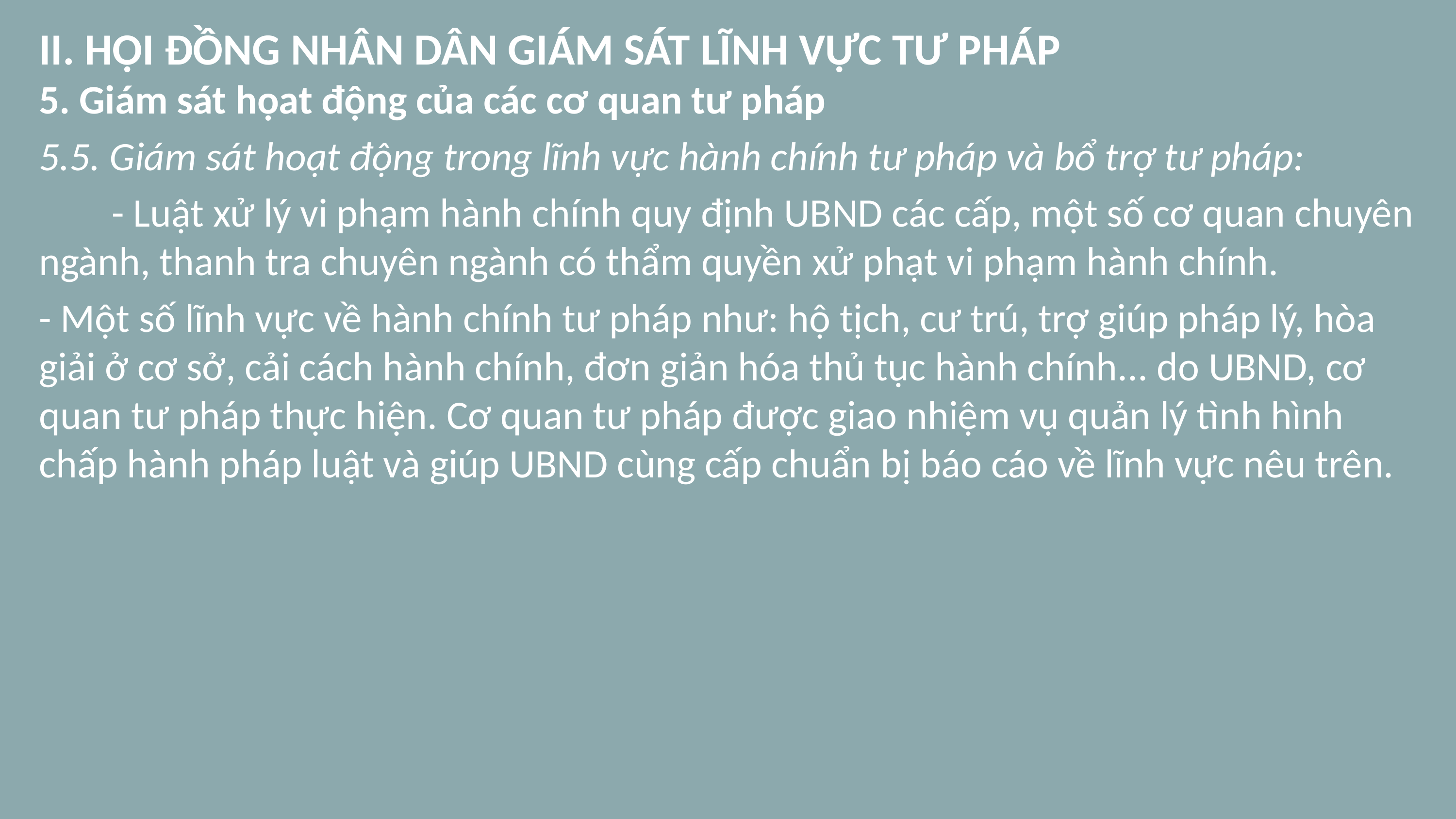

# II. HỘI ĐỒNG NHÂN DÂN GIÁM SÁT LĨNH VỰC TƯ PHÁP
5. Giám sát họat động của các cơ quan tư pháp
5.5. Giám sát hoạt động trong lĩnh vực hành chính tư pháp và bổ trợ tư pháp:
	- Luật xử lý vi phạm hành chính quy định UBND các cấp, một số cơ quan chuyên ngành, thanh tra chuyên ngành có thẩm quyền xử phạt vi phạm hành chính.
- Một số lĩnh vực về hành chính tư pháp như: hộ tịch, cư trú, trợ giúp pháp lý, hòa giải ở cơ sở, cải cách hành chính, đơn giản hóa thủ tục hành chính... do UBND, cơ quan tư pháp thực hiện. Cơ quan tư pháp được giao nhiệm vụ quản lý tình hình chấp hành pháp luật và giúp UBND cùng cấp chuẩn bị báo cáo về lĩnh vực nêu trên.